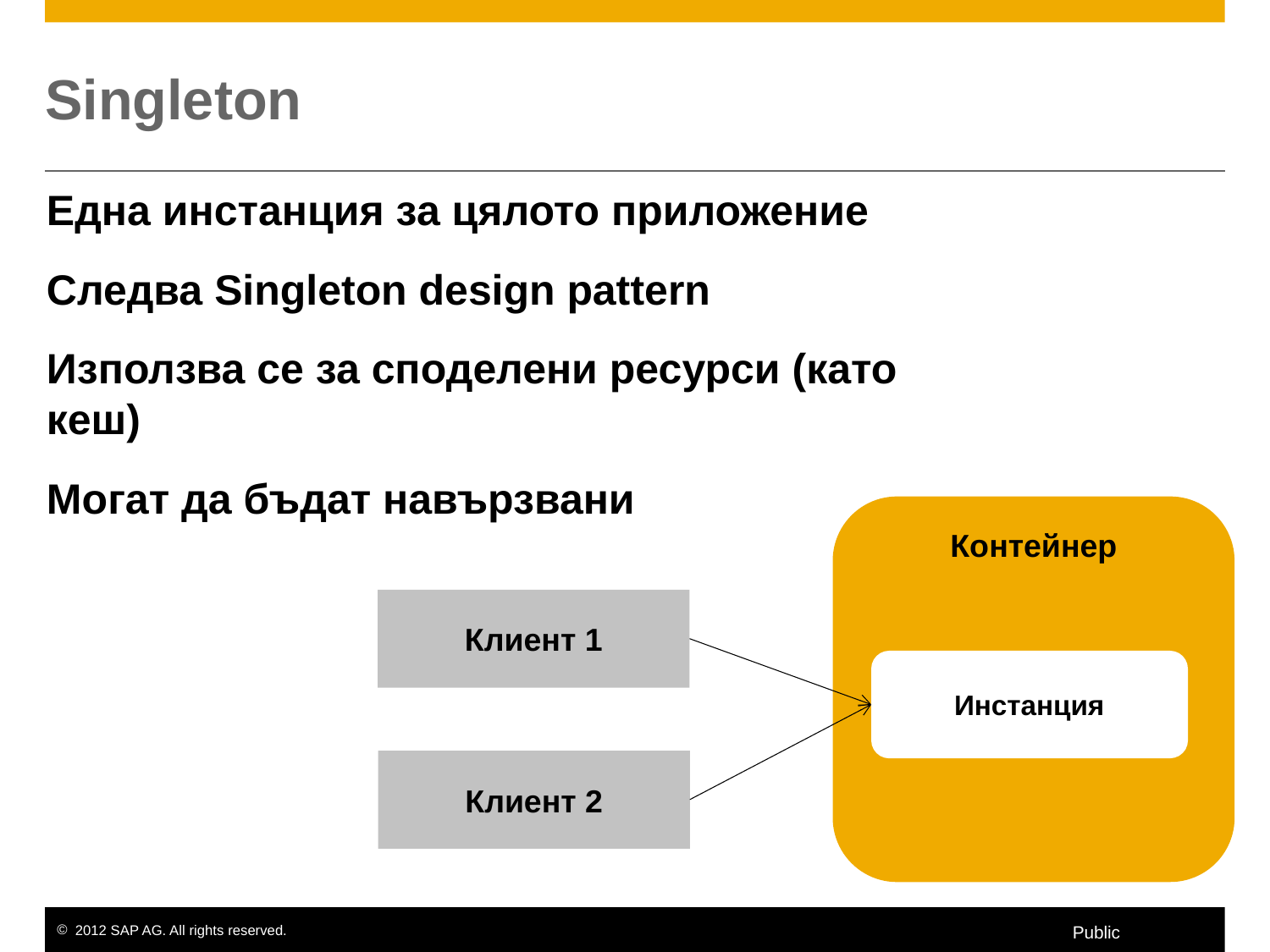

# Singleton
Една инстанция за цялото приложение
Следва Singleton design pattern
Използва се за споделени ресурси (като кеш)
Могат да бъдат навързвани

Контейнер
Клиент 1
Инстанция
Клиент 2